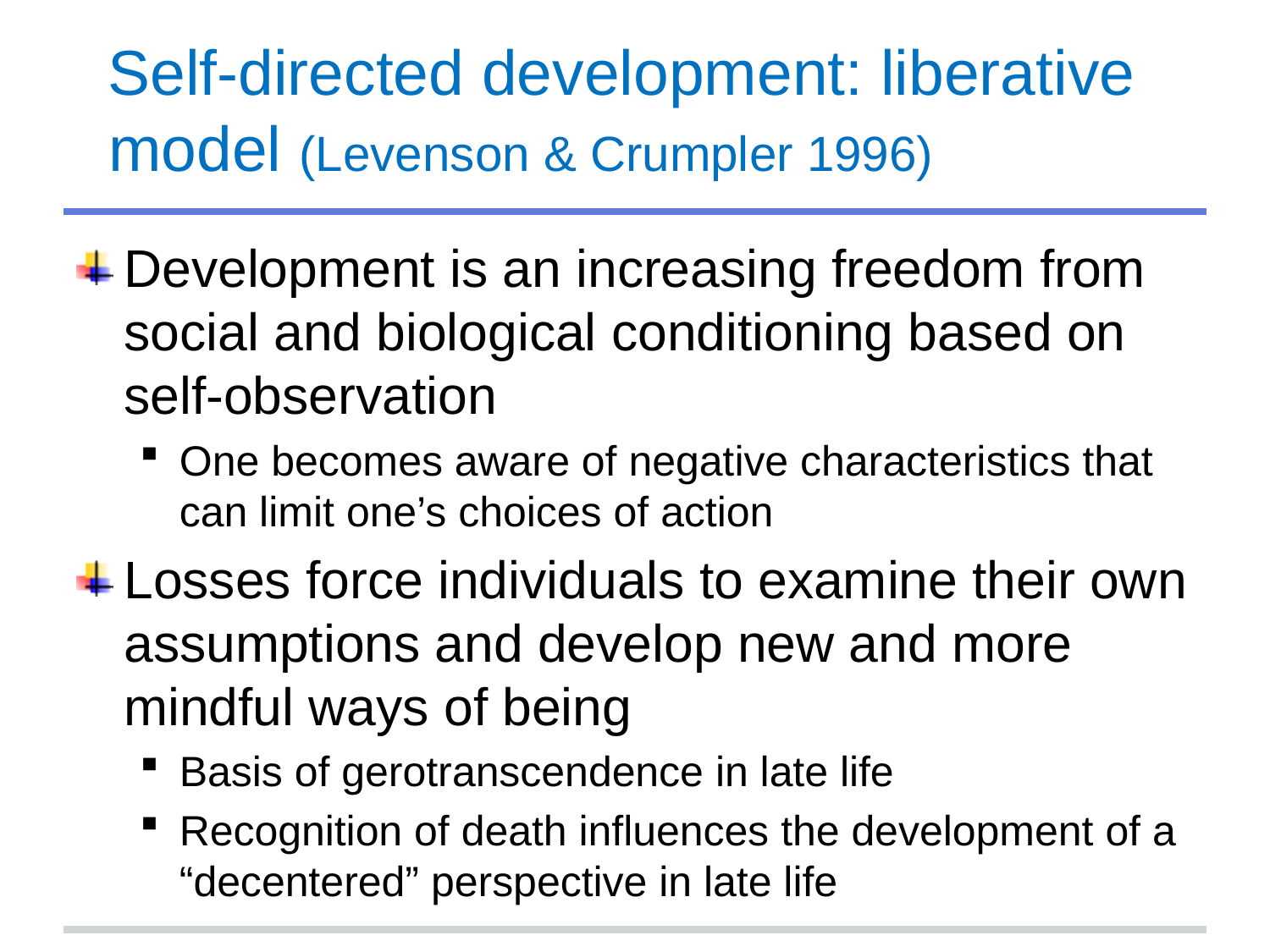

# Self-directed development: liberative model (Levenson & Crumpler 1996)
Development is an increasing freedom from social and biological conditioning based on self-observation
One becomes aware of negative characteristics that can limit one’s choices of action
Losses force individuals to examine their own assumptions and develop new and more mindful ways of being
Basis of gerotranscendence in late life
Recognition of death influences the development of a “decentered” perspective in late life